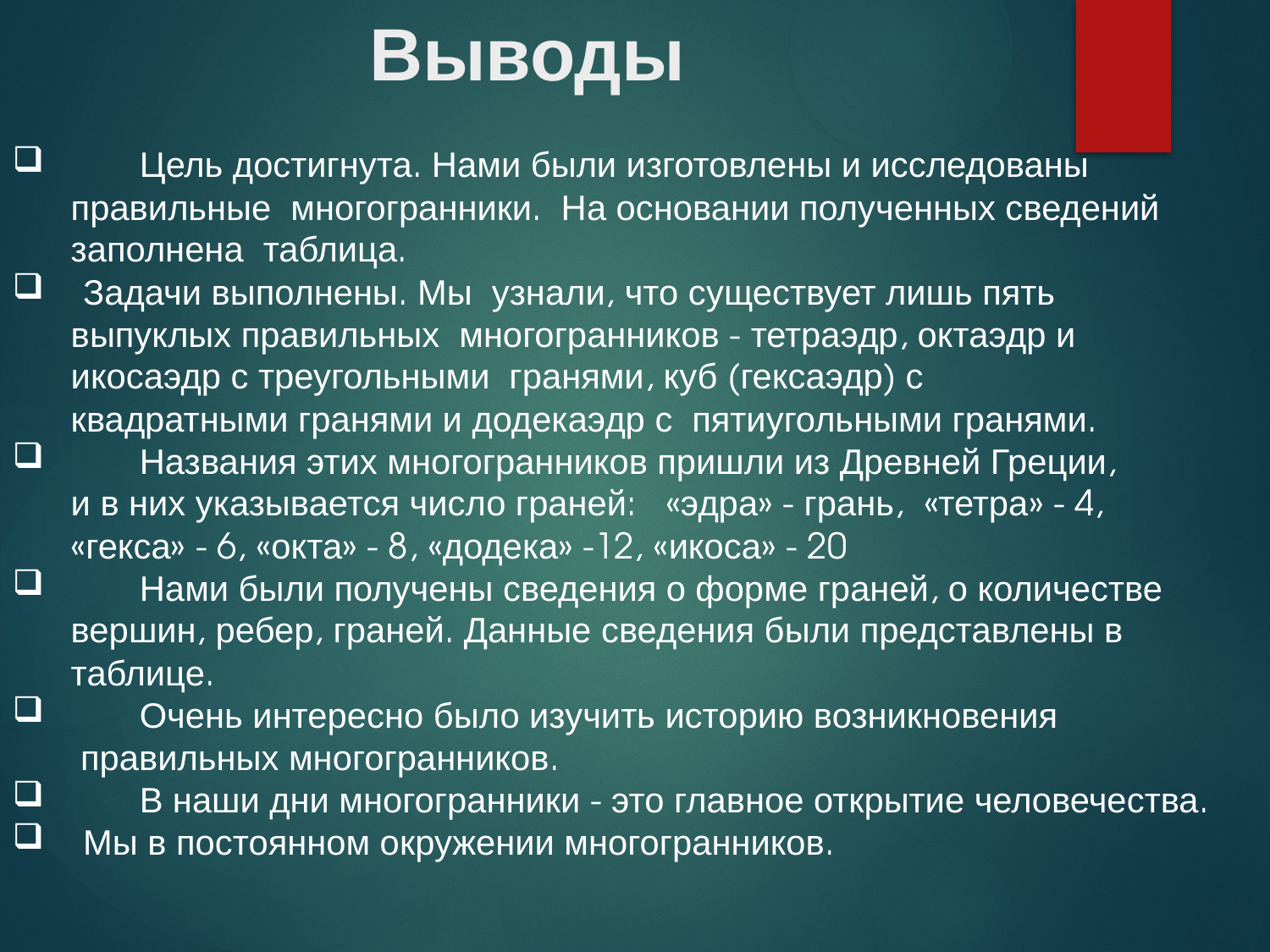

# Выводы
	Цель достигнута. Нами были изготовлены и исследованы
      правильные  многогранники.  На основании полученных сведений
      заполнена  таблица.
    Задачи выполнены. Мы  узнали, что существует лишь пять
      выпуклых правильных  многогранников - тетраэдр, октаэдр и
      икосаэдр с треугольными  гранями, куб (гексаэдр) с
      квадратными гранями и додекаэдр с  пятиугольными гранями.
	Названия этих многогранников пришли из Древней Греции,
      и в них указывается число граней:   «эдра» - грань,  «тетра» - 4,
      «гекса» - 6, «окта» - 8, «додека» -12, «икоса» - 20
	Нами были получены сведения о форме граней, о количестве
      вершин, ребер, граней. Данные сведения были представлены в
      таблице.
	Очень интересно было изучить историю возникновения
       правильных многогранников.
	В наши дни многогранники - это главное открытие человечества.
    Мы в постоянном окружении многогранников.